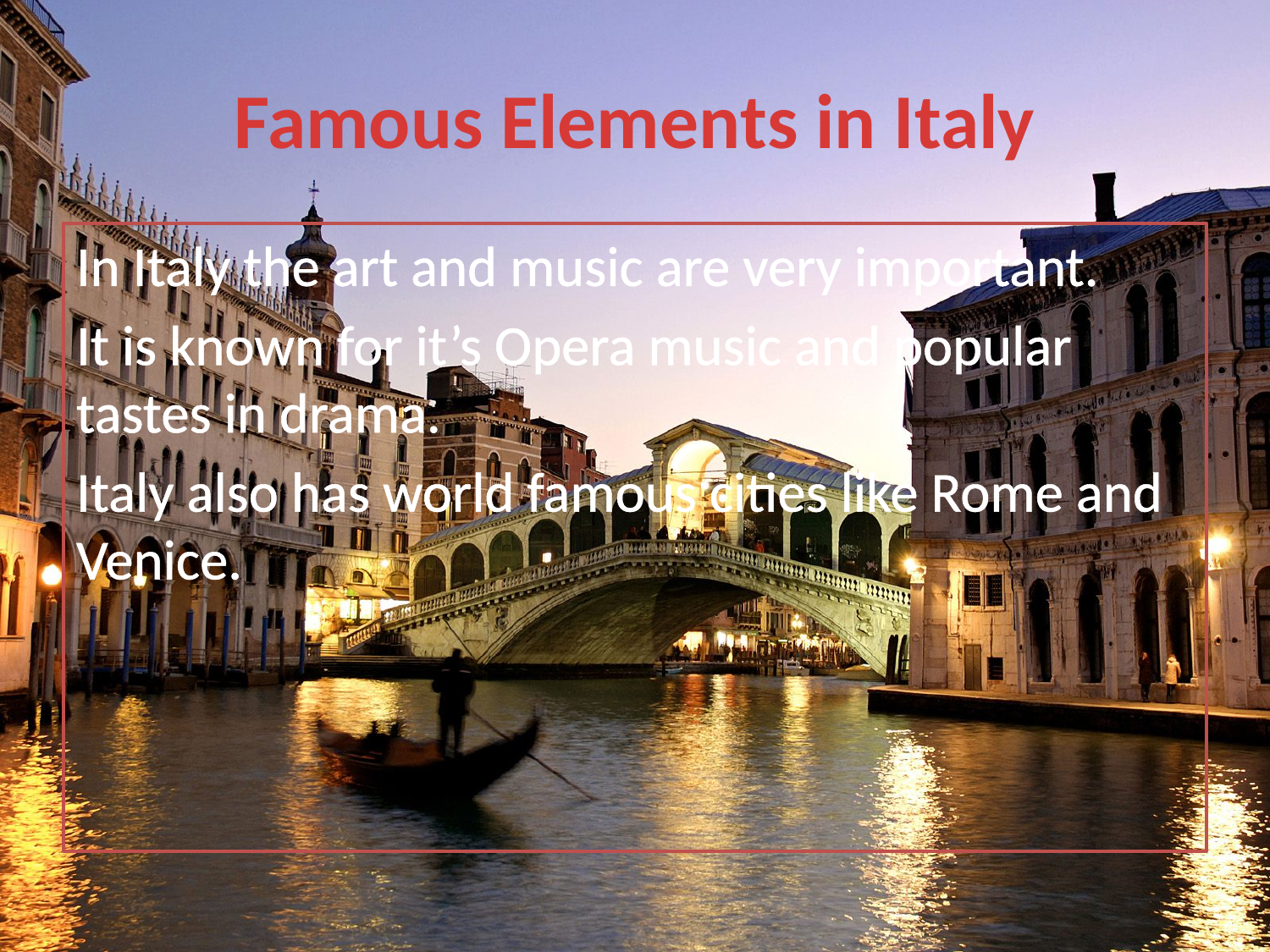

# Famous Elements in Italy
In Italy the art and music are very important.
It is known for it’s Opera music and popular tastes in drama.
Italy also has world famous cities like Rome and Venice.